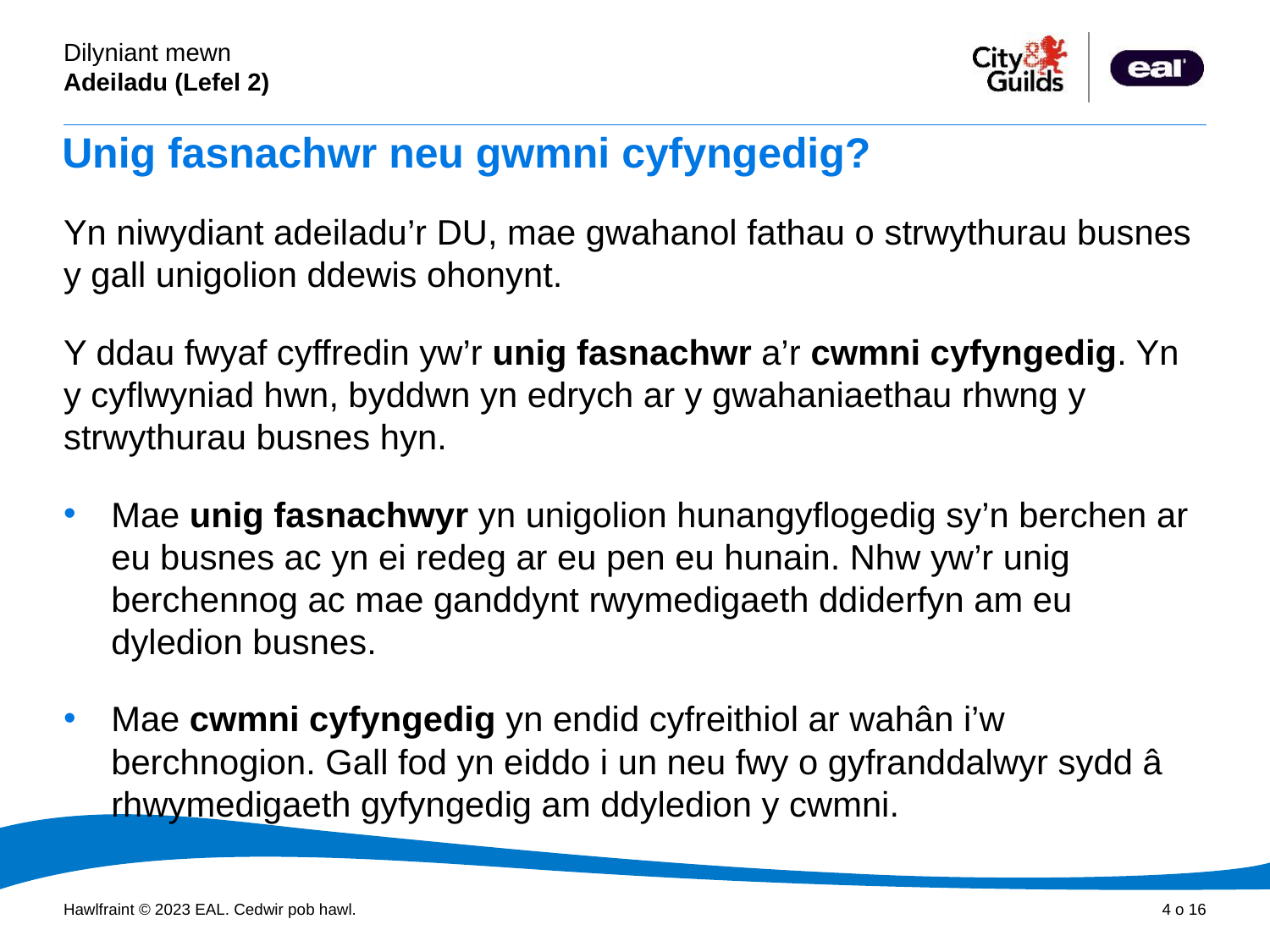

# Unig fasnachwr neu gwmni cyfyngedig?
Yn niwydiant adeiladu’r DU, mae gwahanol fathau o strwythurau busnes y gall unigolion ddewis ohonynt.
Y ddau fwyaf cyffredin yw’r unig fasnachwr a’r cwmni cyfyngedig. Yn y cyflwyniad hwn, byddwn yn edrych ar y gwahaniaethau rhwng y strwythurau busnes hyn.
Mae unig fasnachwyr yn unigolion hunangyflogedig sy’n berchen ar eu busnes ac yn ei redeg ar eu pen eu hunain. Nhw yw’r unig berchennog ac mae ganddynt rwymedigaeth ddiderfyn am eu dyledion busnes.
Mae cwmni cyfyngedig yn endid cyfreithiol ar wahân i’w berchnogion. Gall fod yn eiddo i un neu fwy o gyfranddalwyr sydd â rhwymedigaeth gyfyngedig am ddyledion y cwmni.